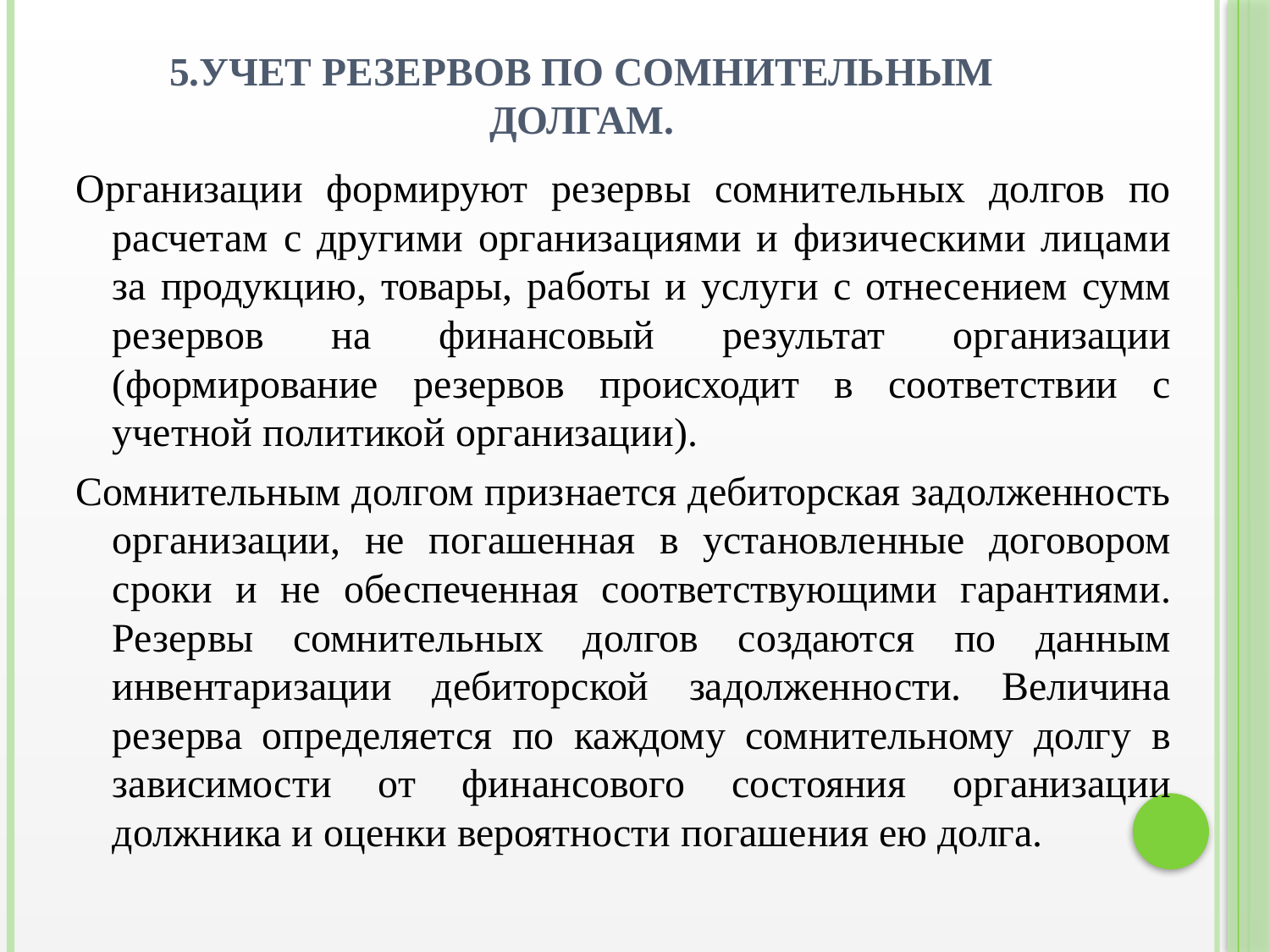

# 5.Учет резервов по сомнительным долгам.
Организации формируют резервы сомнительных долгов по расчетам с другими организациями и физическими лицами за продукцию, товары, работы и услуги с отнесением сумм резервов на финансовый результат организации (формирование резервов происходит в соответствии с учетной политикой организации).
Сомнительным долгом признается дебиторская задолженность организации, не погашенная в установленные договором сроки и не обеспеченная соответствующими гарантиями. Резервы сомнительных долгов создаются по данным инвентаризации дебиторской задолженности. Величина резерва определяется по каждому сомнительному долгу в зависимости от финансового состояния организации должника и оценки вероятности погашения ею долга.